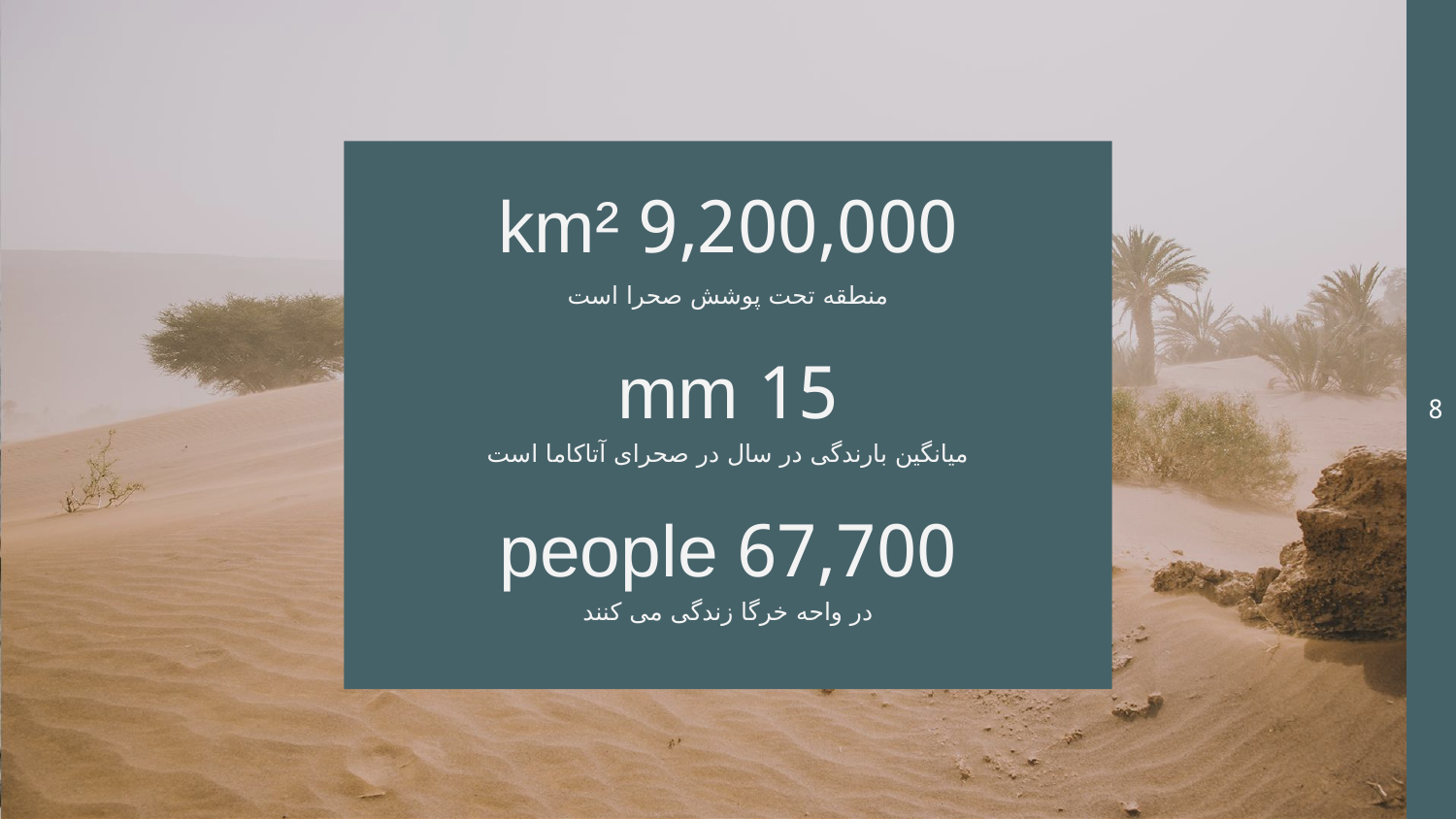

9,200,000 km²
منطقه تحت پوشش صحرا است
# 15 mm
8
میانگین بارندگی در سال در صحرای آتاکاما است

67,700 people
در واحه خرگا زندگی می کنند